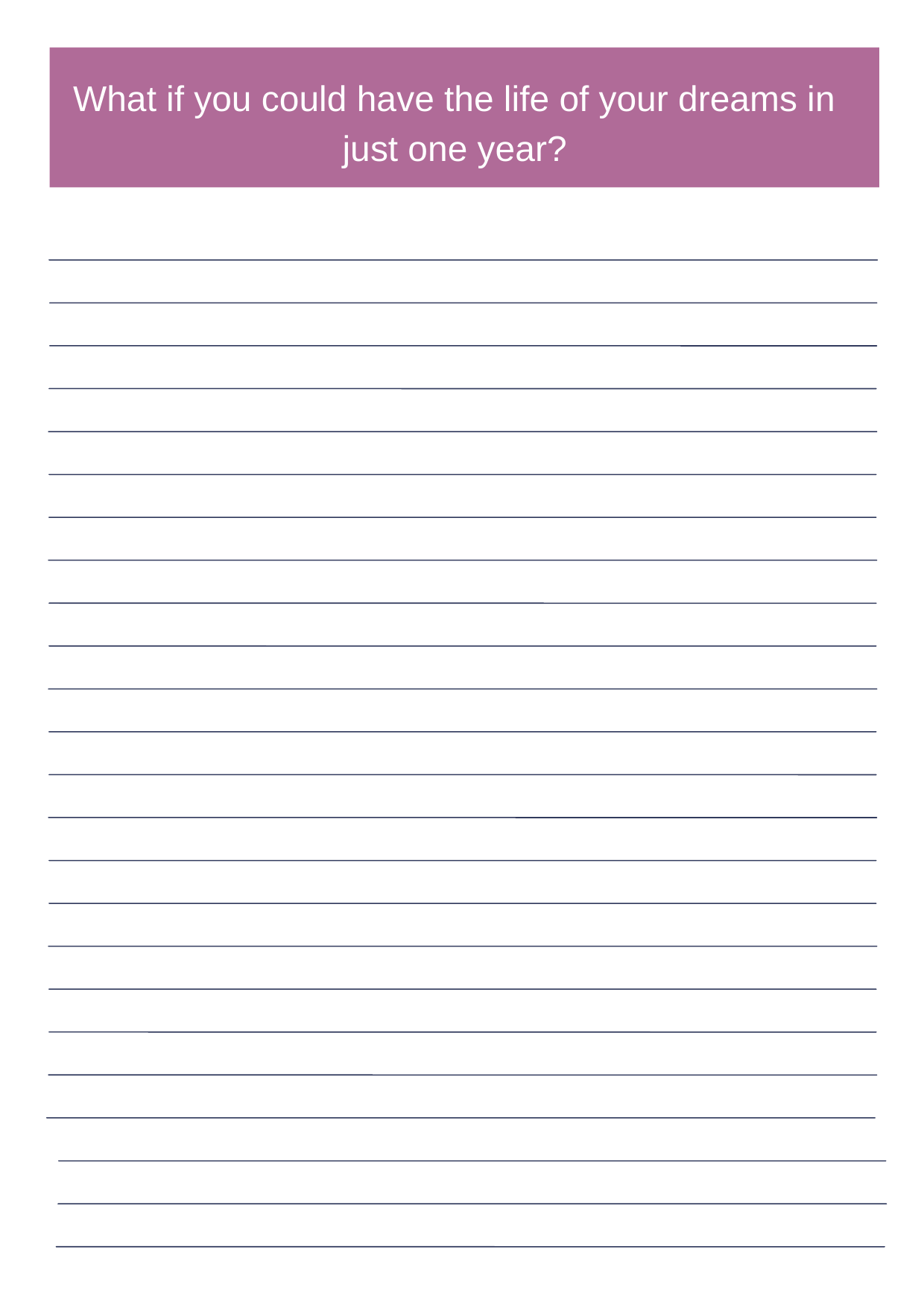

What if you could have the life of your dreams in just one year?